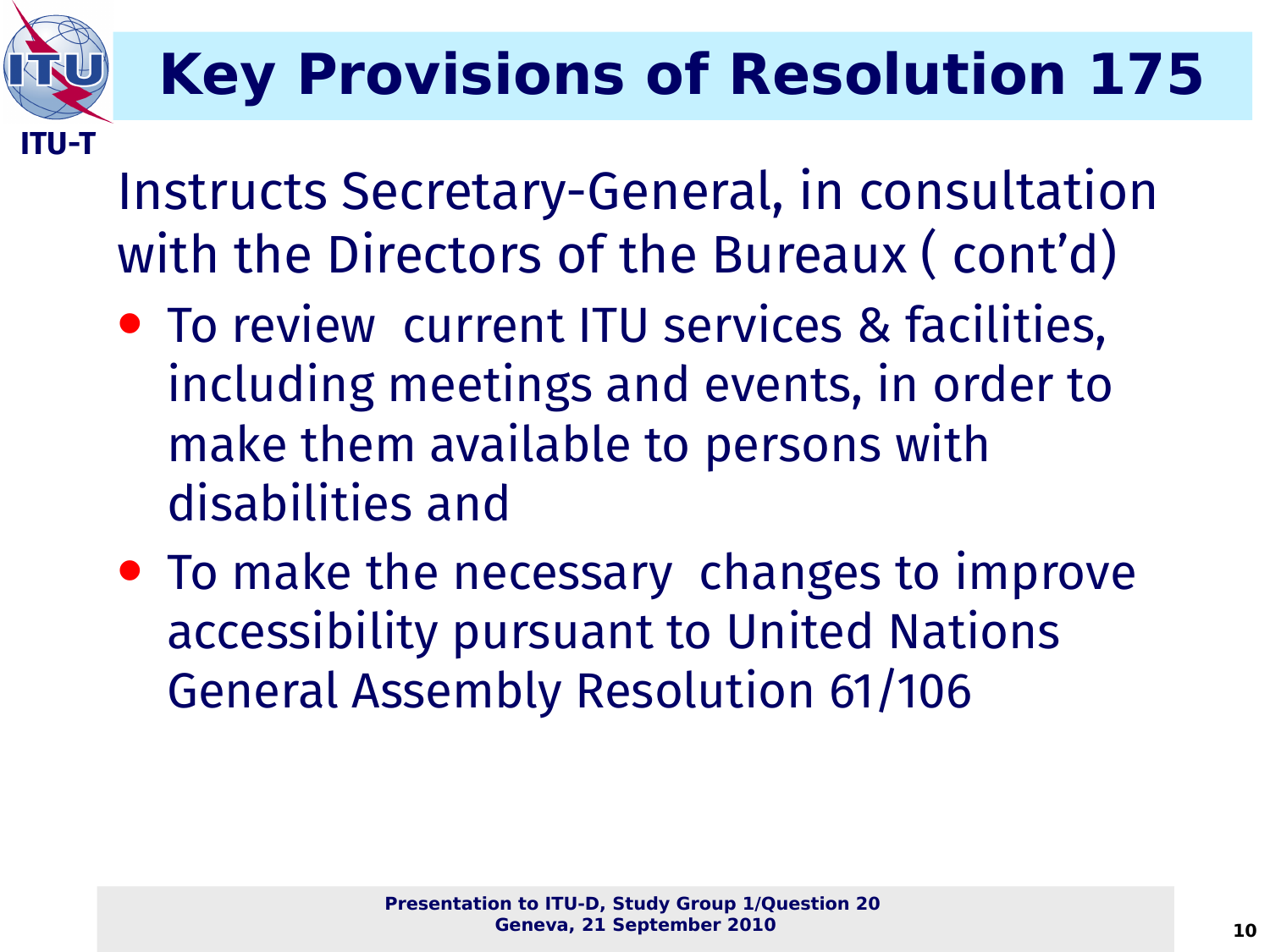

# Key Provisions of Resolution 175
Instructs Secretary-General, in consultation with the Directors of the Bureaux ( cont’d)
To review  current ITU services & facilities, including meetings and events, in order to make them available to persons with disabilities and
To make the necessary  changes to improve accessibility pursuant to United Nations General Assembly Resolution 61/106
10